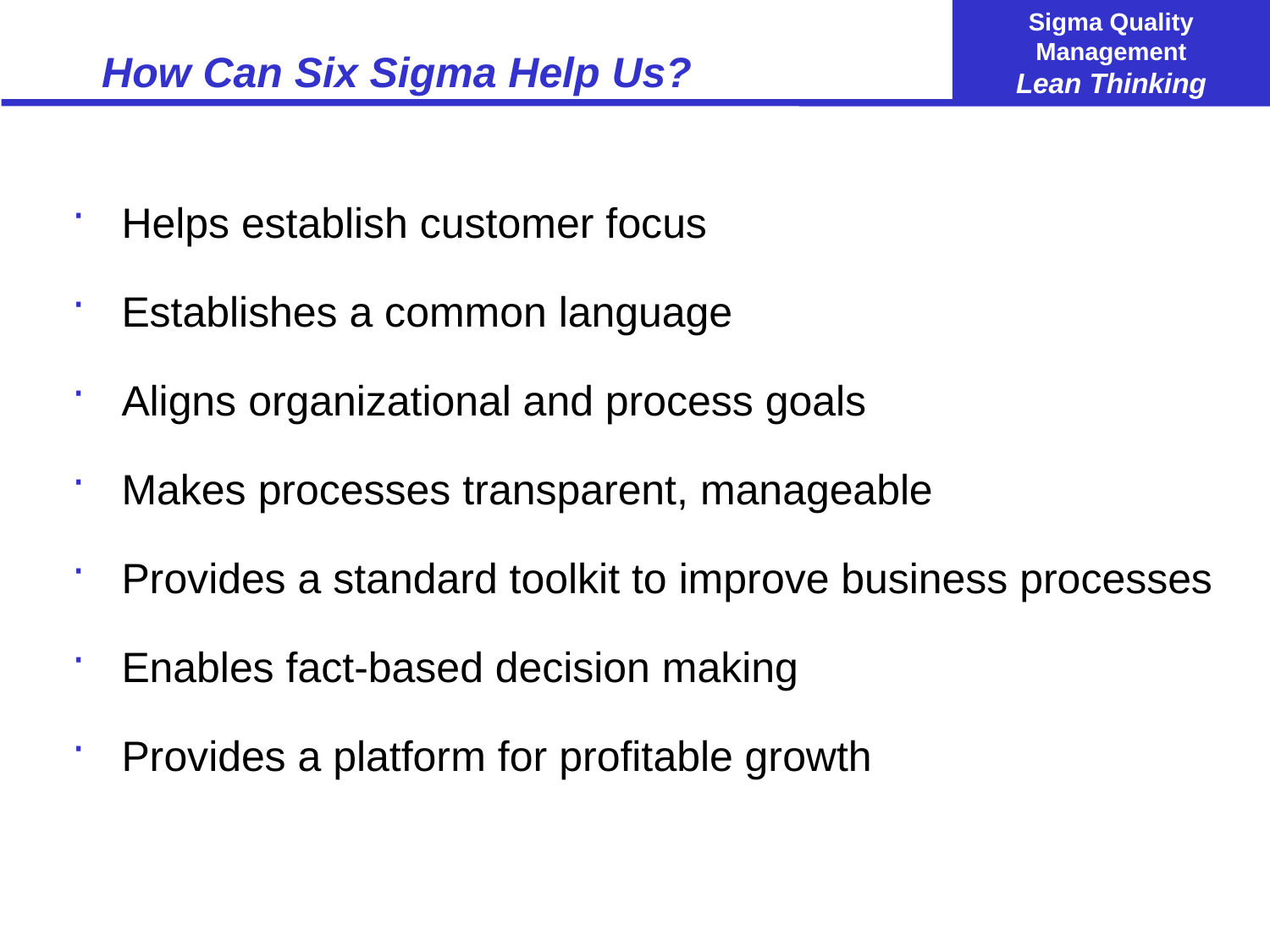

# How Can Six Sigma Help Us?
Helps establish customer focus
Establishes a common language
Aligns organizational and process goals
Makes processes transparent, manageable
Provides a standard toolkit to improve business processes
Enables fact-based decision making
Provides a platform for profitable growth